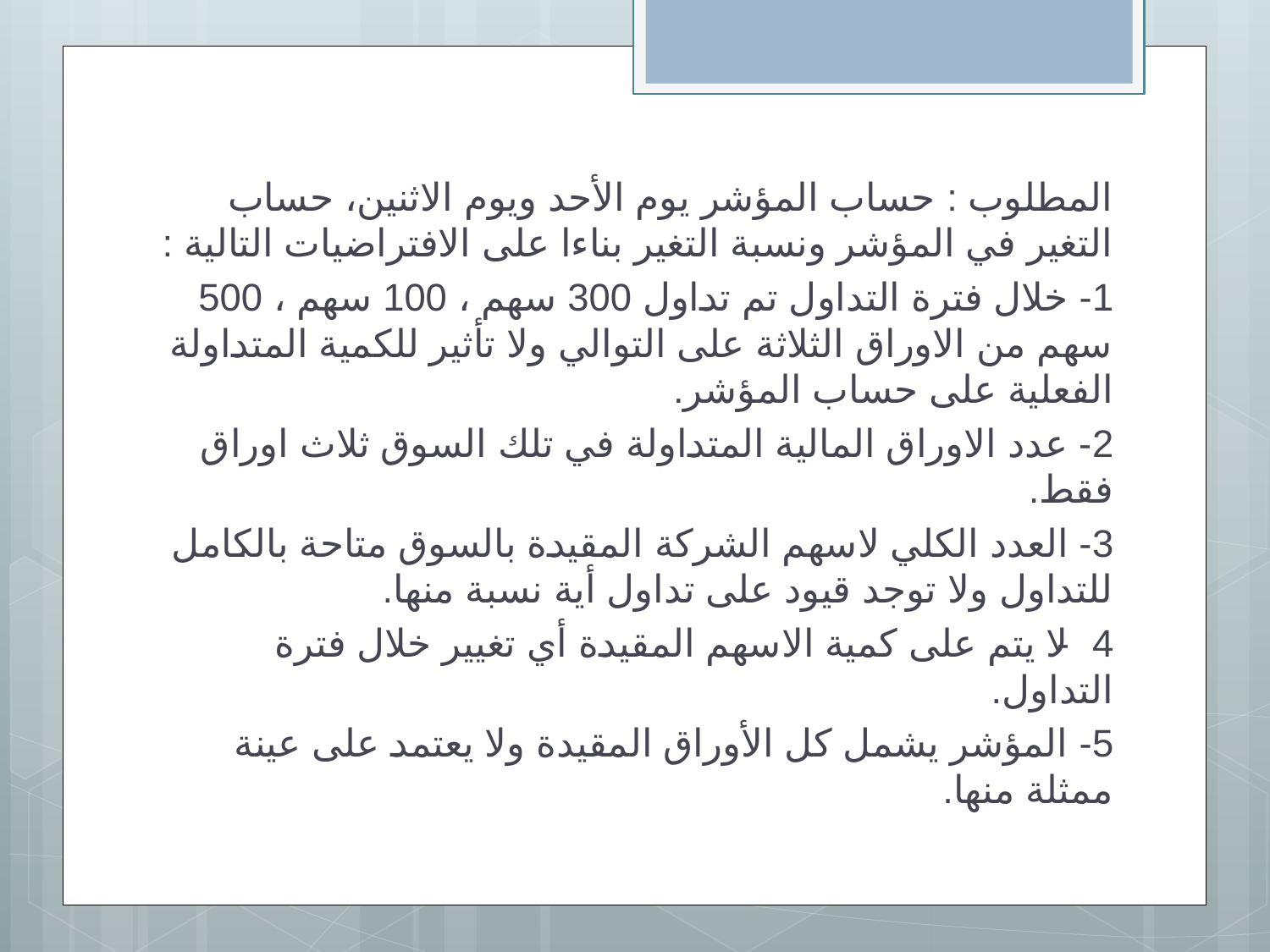

المطلوب : حساب المؤشر يوم الأحد ويوم الاثنين، حساب التغير في المؤشر ونسبة التغير بناءا على الافتراضيات التالية :
1- خلال فترة التداول تم تداول 300 سهم ، 100 سهم ، 500 سهم من الاوراق الثلاثة على التوالي ولا تأثير للكمية المتداولة الفعلية على حساب المؤشر.
2- عدد الاوراق المالية المتداولة في تلك السوق ثلاث اوراق فقط.
3- العدد الكلي لاسهم الشركة المقيدة بالسوق متاحة بالكامل للتداول ولا توجد قيود على تداول أية نسبة منها.
4- لا يتم على كمية الاسهم المقيدة أي تغيير خلال فترة التداول.
5- المؤشر يشمل كل الأوراق المقيدة ولا يعتمد على عينة ممثلة منها.